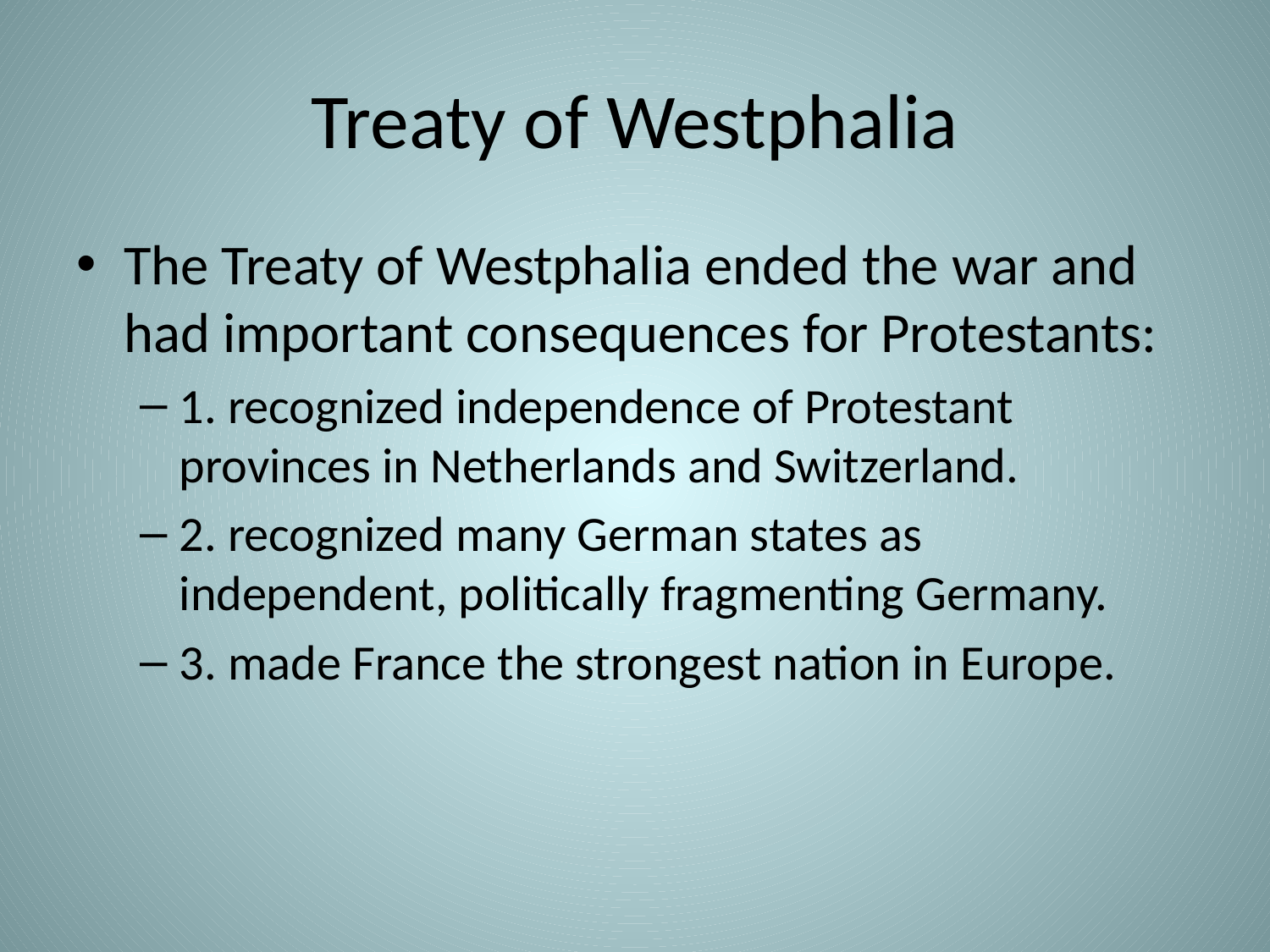

# Treaty of Westphalia
The Treaty of Westphalia ended the war and had important consequences for Protestants:
1. recognized independence of Protestant provinces in Netherlands and Switzerland.
2. recognized many German states as independent, politically fragmenting Germany.
3. made France the strongest nation in Europe.